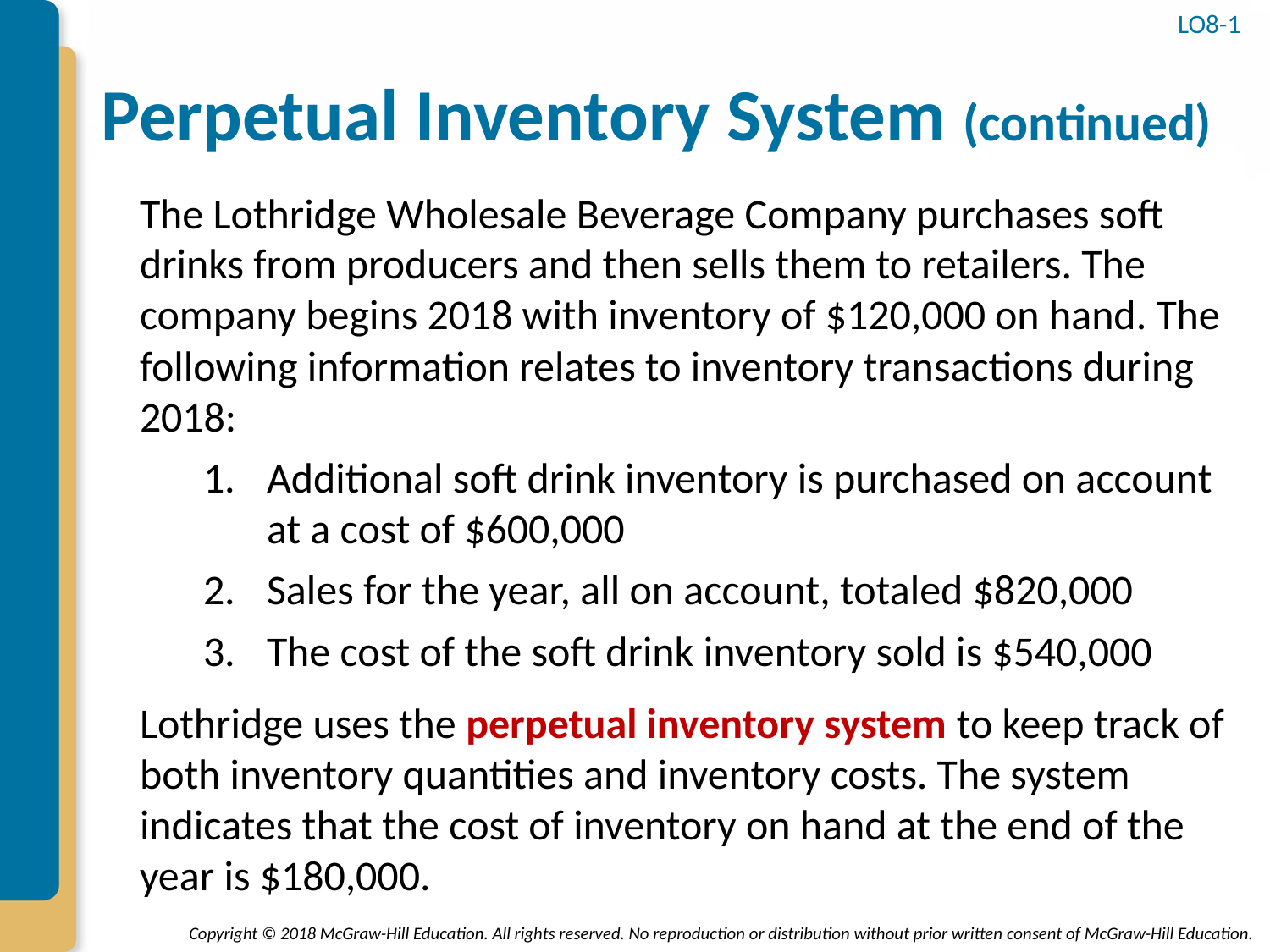

LO8-1
# Perpetual Inventory System (continued)
The Lothridge Wholesale Beverage Company purchases soft drinks from producers and then sells them to retailers. The company begins 2018 with inventory of $120,000 on hand. The following information relates to inventory transactions during 2018:
Additional soft drink inventory is purchased on account at a cost of $600,000
Sales for the year, all on account, totaled $820,000
The cost of the soft drink inventory sold is $540,000
Lothridge uses the perpetual inventory system to keep track of both inventory quantities and inventory costs. The system indicates that the cost of inventory on hand at the end of the year is $180,000.